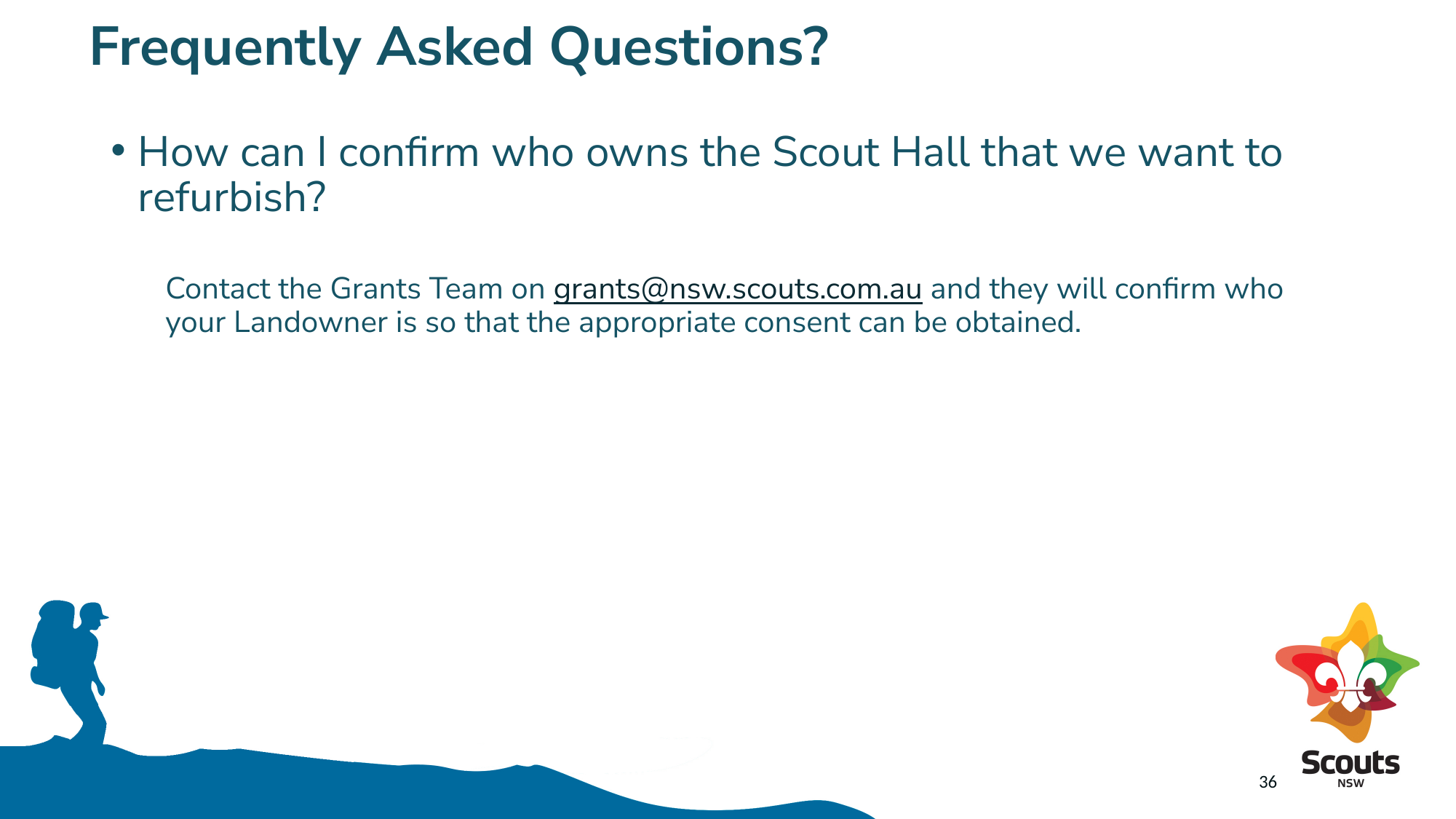

# Frequently Asked Questions?
How can I confirm who owns the Scout Hall that we want to refurbish?

Contact the Grants Team on grants@nsw.scouts.com.au and they will confirm who your Landowner is so that the appropriate consent can be obtained.

36